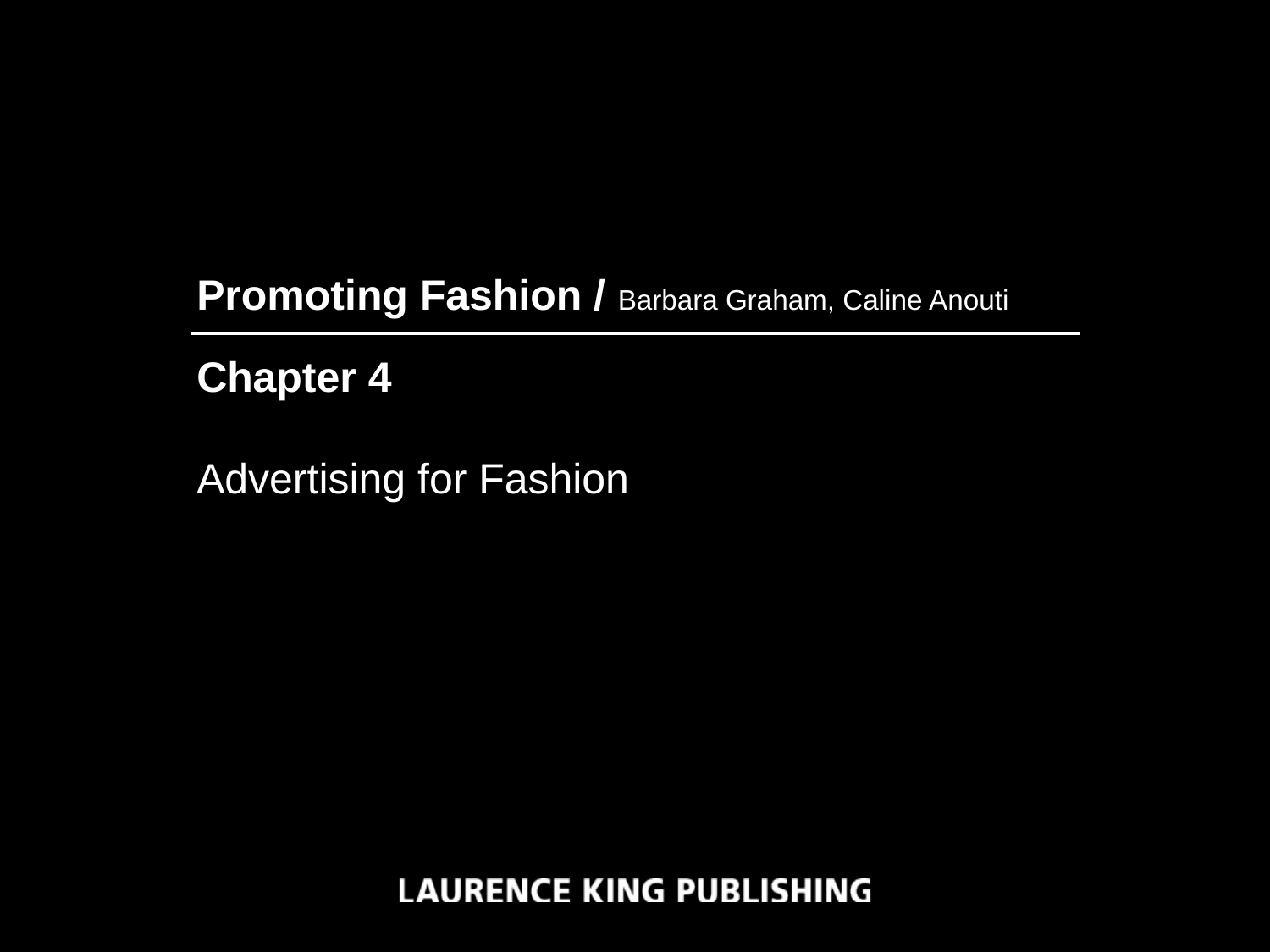

Promoting Fashion / Barbara Graham, Caline Anouti
Chapter 4

Advertising for Fashion